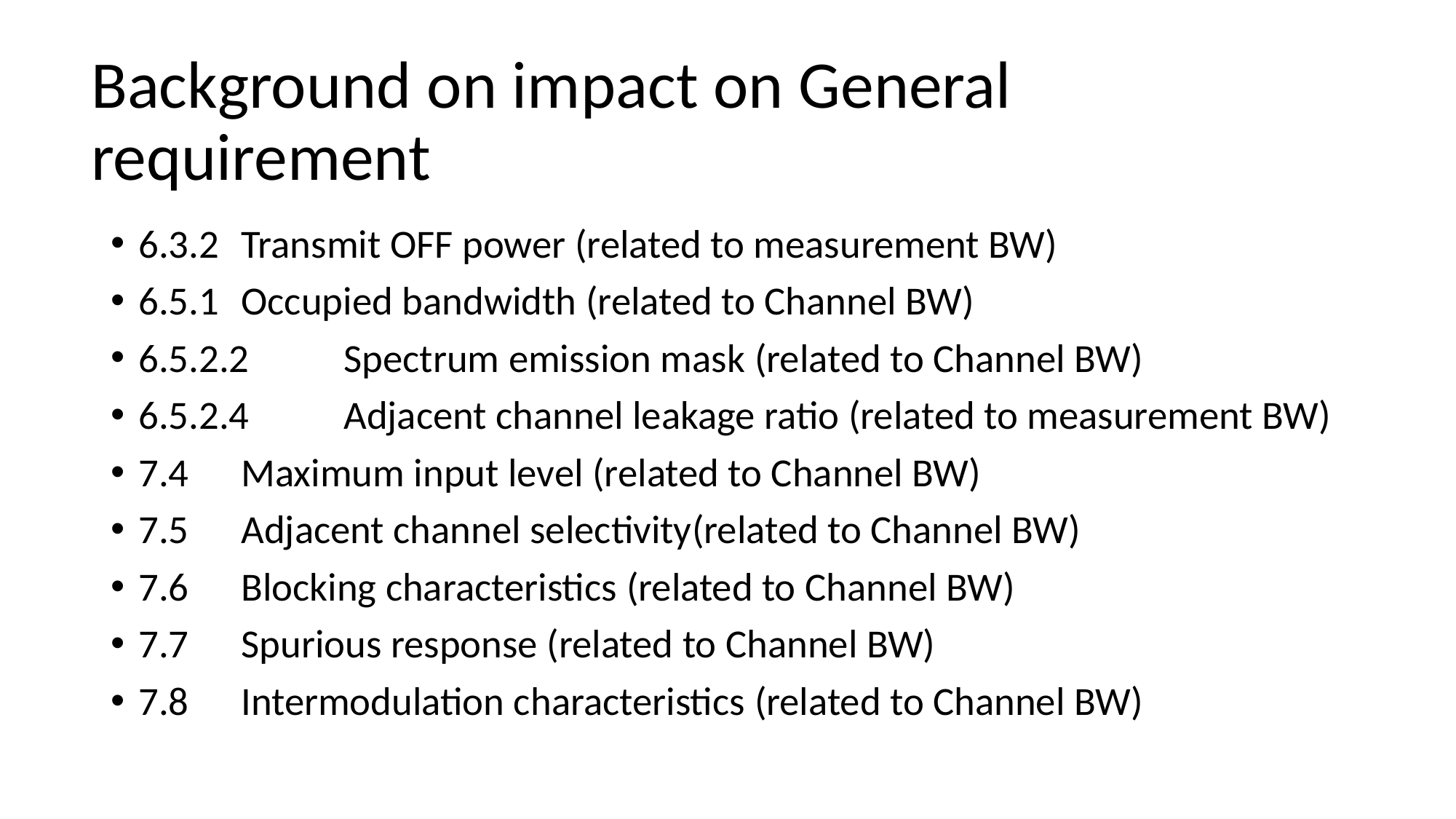

# Background on impact on General requirement
6.3.2	Transmit OFF power (related to measurement BW)
6.5.1	Occupied bandwidth (related to Channel BW)
6.5.2.2	Spectrum emission mask (related to Channel BW)
6.5.2.4	Adjacent channel leakage ratio (related to measurement BW)
7.4	Maximum input level (related to Channel BW)
7.5	Adjacent channel selectivity(related to Channel BW)
7.6	Blocking characteristics (related to Channel BW)
7.7	Spurious response (related to Channel BW)
7.8	Intermodulation characteristics (related to Channel BW)